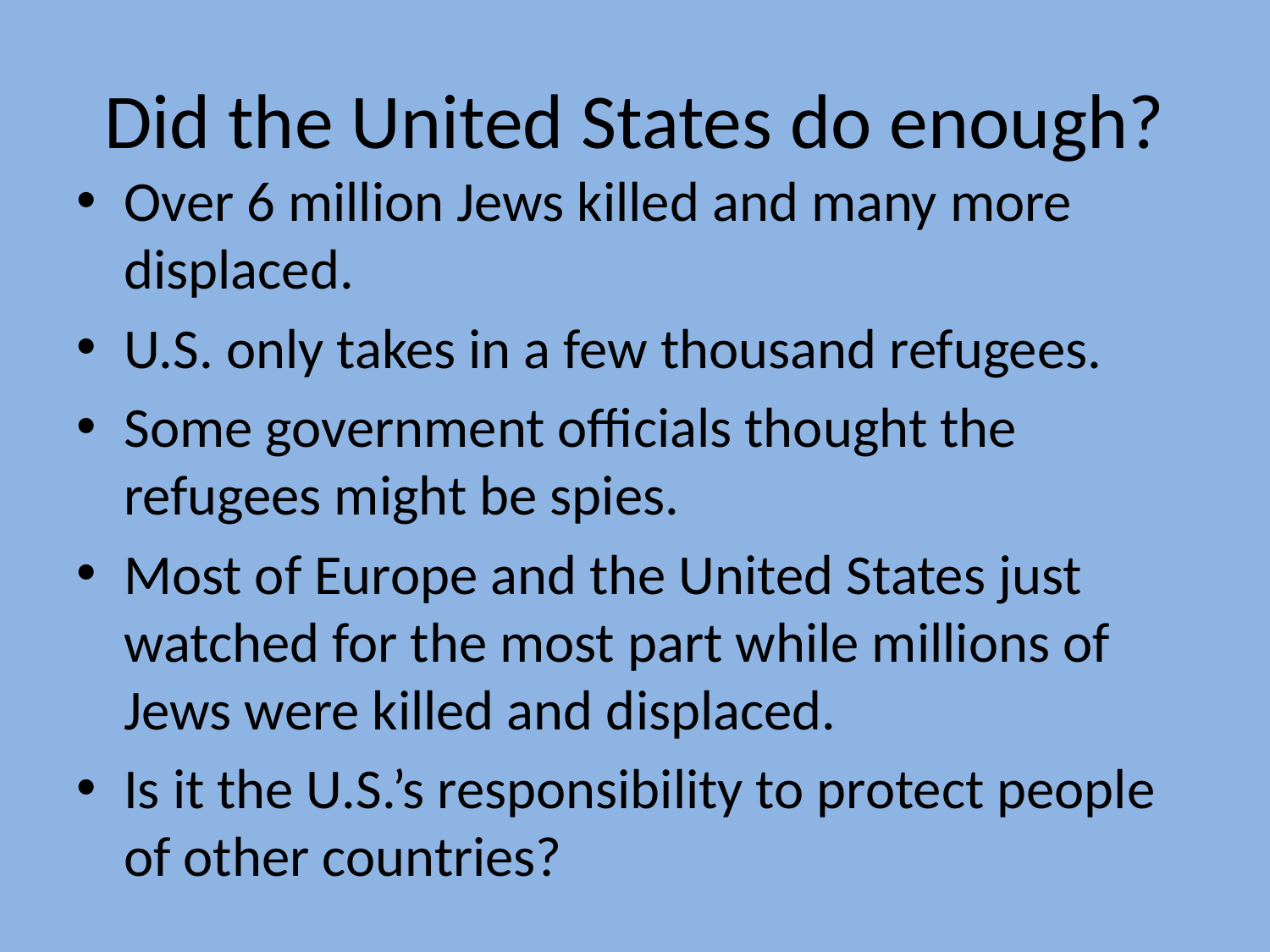

# Did the United States do enough?
Over 6 million Jews killed and many more displaced.
U.S. only takes in a few thousand refugees.
Some government officials thought the refugees might be spies.
Most of Europe and the United States just watched for the most part while millions of Jews were killed and displaced.
Is it the U.S.’s responsibility to protect people of other countries?